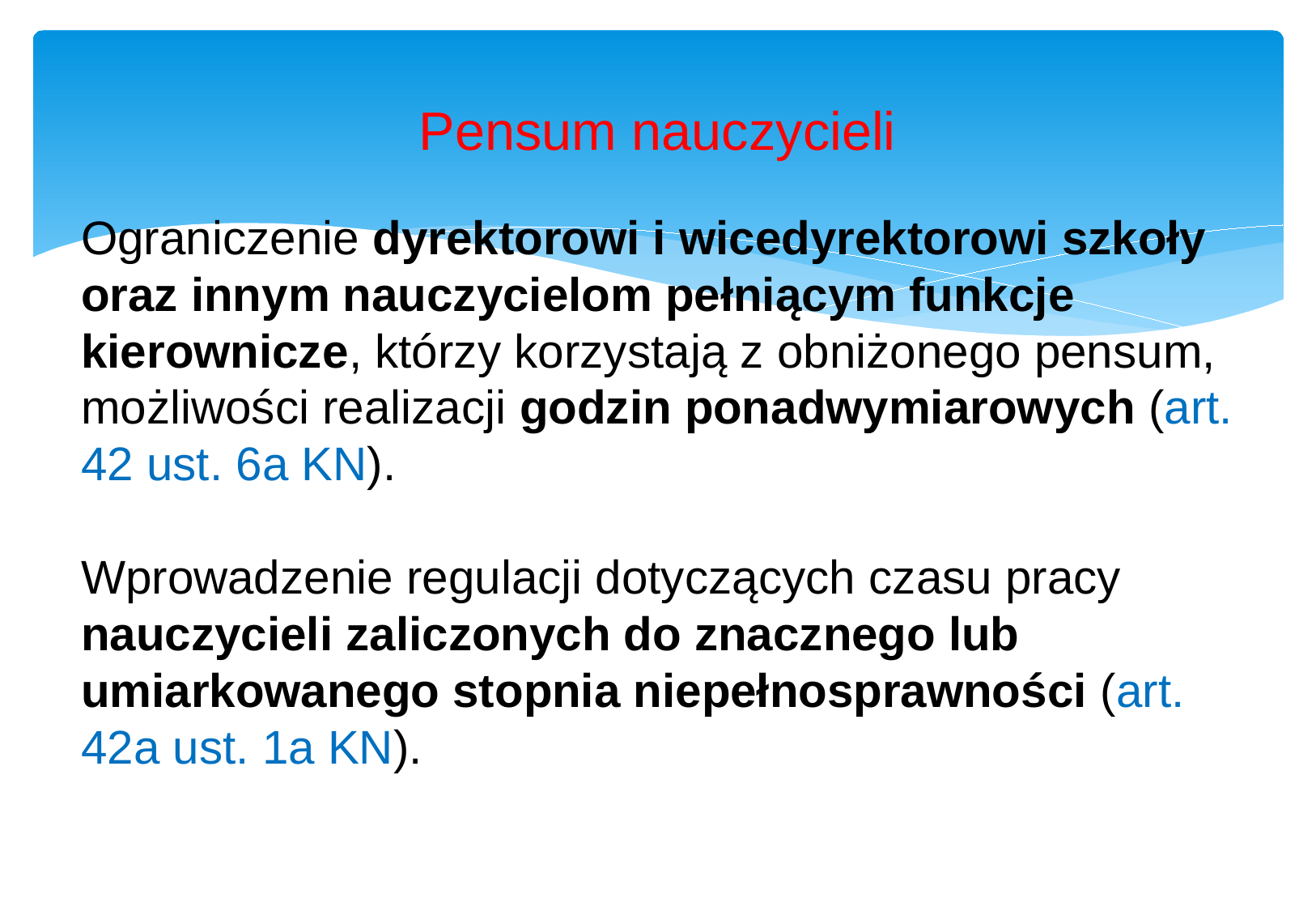

# Pensum nauczycieli

Ograniczenie dyrektorowi i wicedyrektorowi szkoły oraz innym nauczycielom pełniącym funkcje kierownicze, którzy korzystają z obniżonego pensum, możliwości realizacji godzin ponadwymiarowych (art. 42 ust. 6a KN).

Wprowadzenie regulacji dotyczących czasu pracy nauczycieli zaliczonych do znacznego lub umiarkowanego stopnia niepełnosprawności (art. 42a ust. 1a KN).